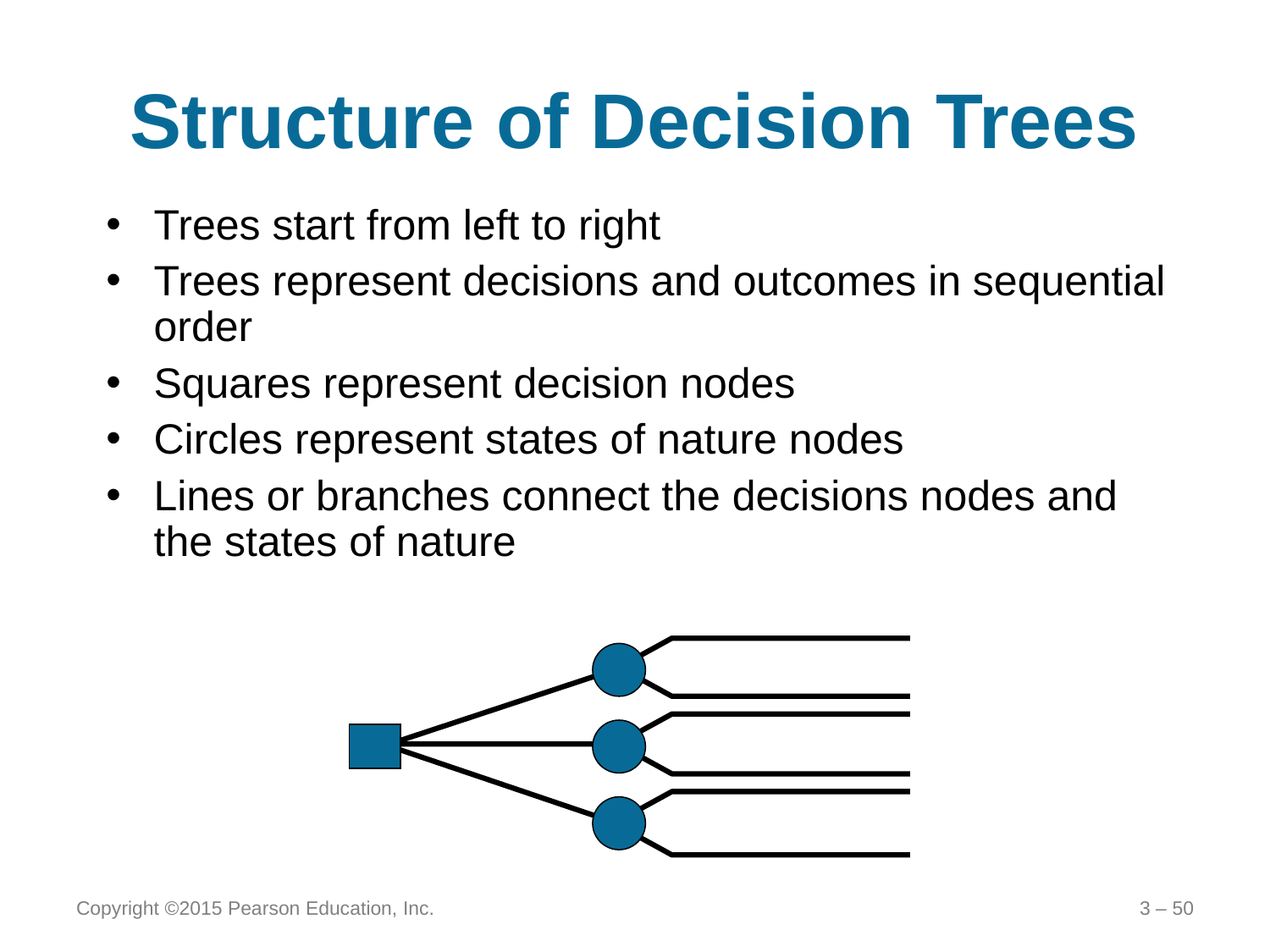

# Structure of Decision Trees
Trees start from left to right
Trees represent decisions and outcomes in sequential order
Squares represent decision nodes
Circles represent states of nature nodes
Lines or branches connect the decisions nodes and the states of nature

Copyright ©2015 Pearson Education, Inc.
3 – 50